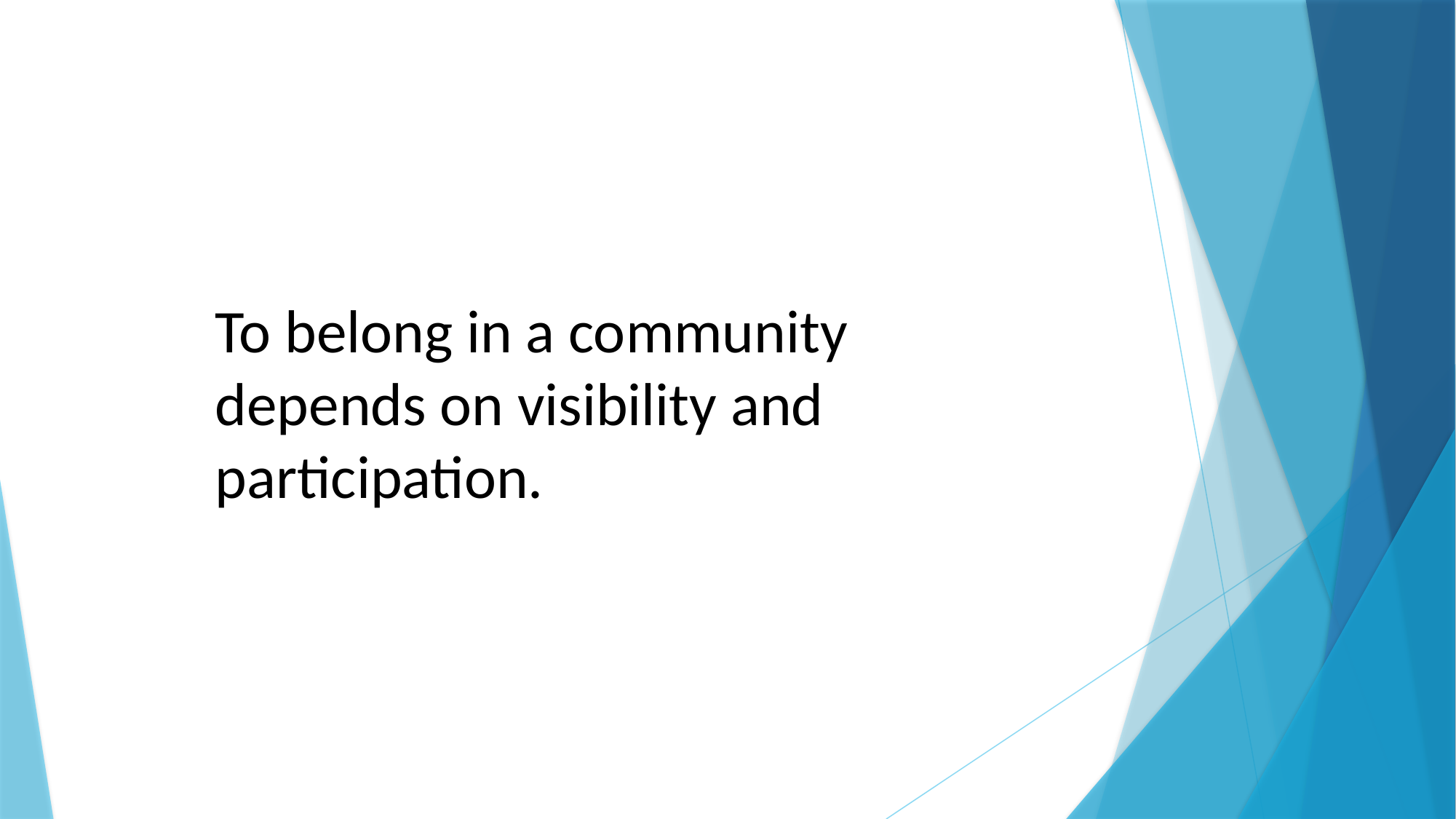

To belong in a community depends on visibility and participation.